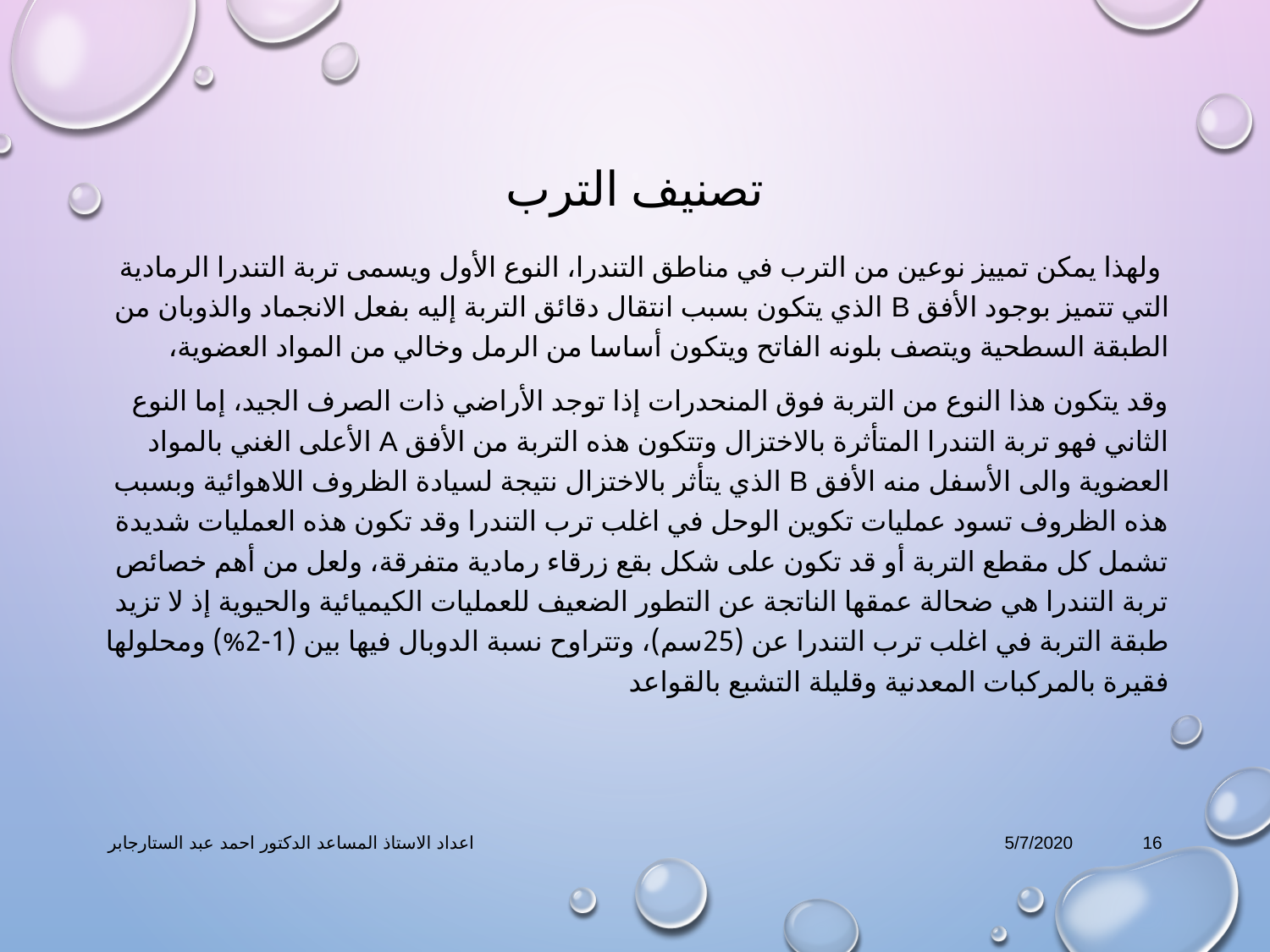

# تصنيف الترب
 ولهذا يمكن تمييز نوعين من الترب في مناطق التندرا، النوع الأول ويسمى تربة التندرا الرمادية التي تتميز بوجود الأفق B الذي يتكون بسبب انتقال دقائق التربة إليه بفعل الانجماد والذوبان من الطبقة السطحية ويتصف بلونه الفاتح ويتكون أساسا من الرمل وخالي من المواد العضوية،
وقد يتكون هذا النوع من التربة فوق المنحدرات إذا توجد الأراضي ذات الصرف الجيد، إما النوع الثاني فهو تربة التندرا المتأثرة بالاختزال وتتكون هذه التربة من الأفق A الأعلى الغني بالمواد العضوية والى الأسفل منه الأفق B الذي يتأثر بالاختزال نتيجة لسيادة الظروف اللاهوائية وبسبب هذه الظروف تسود عمليات تكوين الوحل في اغلب ترب التندرا وقد تكون هذه العمليات شديدة تشمل كل مقطع التربة أو قد تكون على شكل بقع زرقاء رمادية متفرقة، ولعل من أهم خصائص تربة التندرا هي ضحالة عمقها الناتجة عن التطور الضعيف للعمليات الكيميائية والحيوية إذ لا تزيد طبقة التربة في اغلب ترب التندرا عن (25سم)، وتتراوح نسبة الدوبال فيها بين (1-2%) ومحلولها فقيرة بالمركبات المعدنية وقليلة التشبع بالقواعد
اعداد الاستاذ المساعد الدكتور احمد عبد الستارجابر
5/7/2020
16